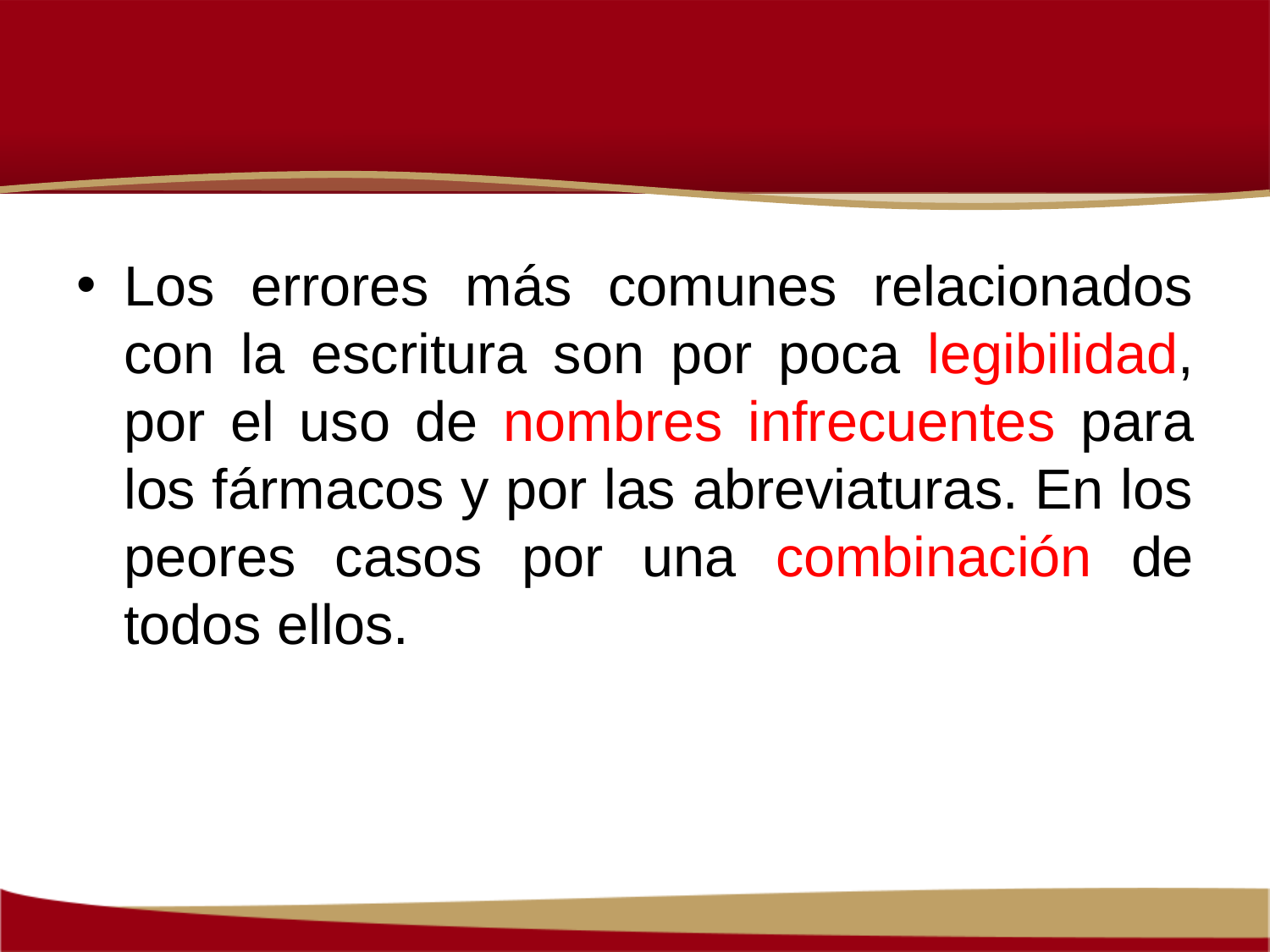

#
Los errores más comunes relacionados con la escritura son por poca legibilidad, por el uso de nombres infrecuentes para los fármacos y por las abreviaturas. En los peores casos por una combinación de todos ellos.